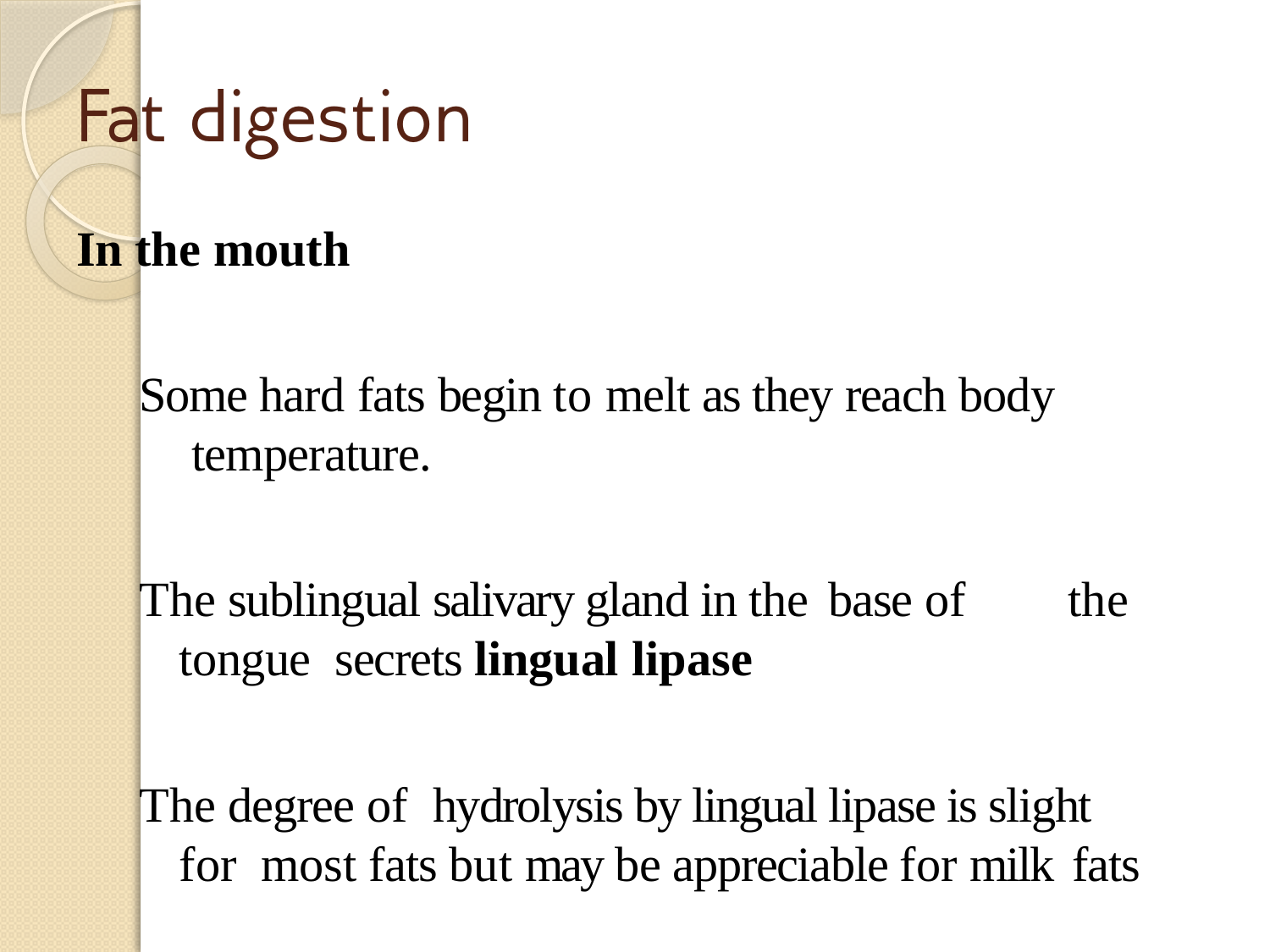

# Fat digestion
In the mouth

Some hard fats begin to melt as they reach body  temperature.

The sublingual salivary gland in the base of	the tongue  secrets lingual lipase

The degree of	hydrolysis by lingual lipase is slight for  most fats but may be appreciable for milk fats